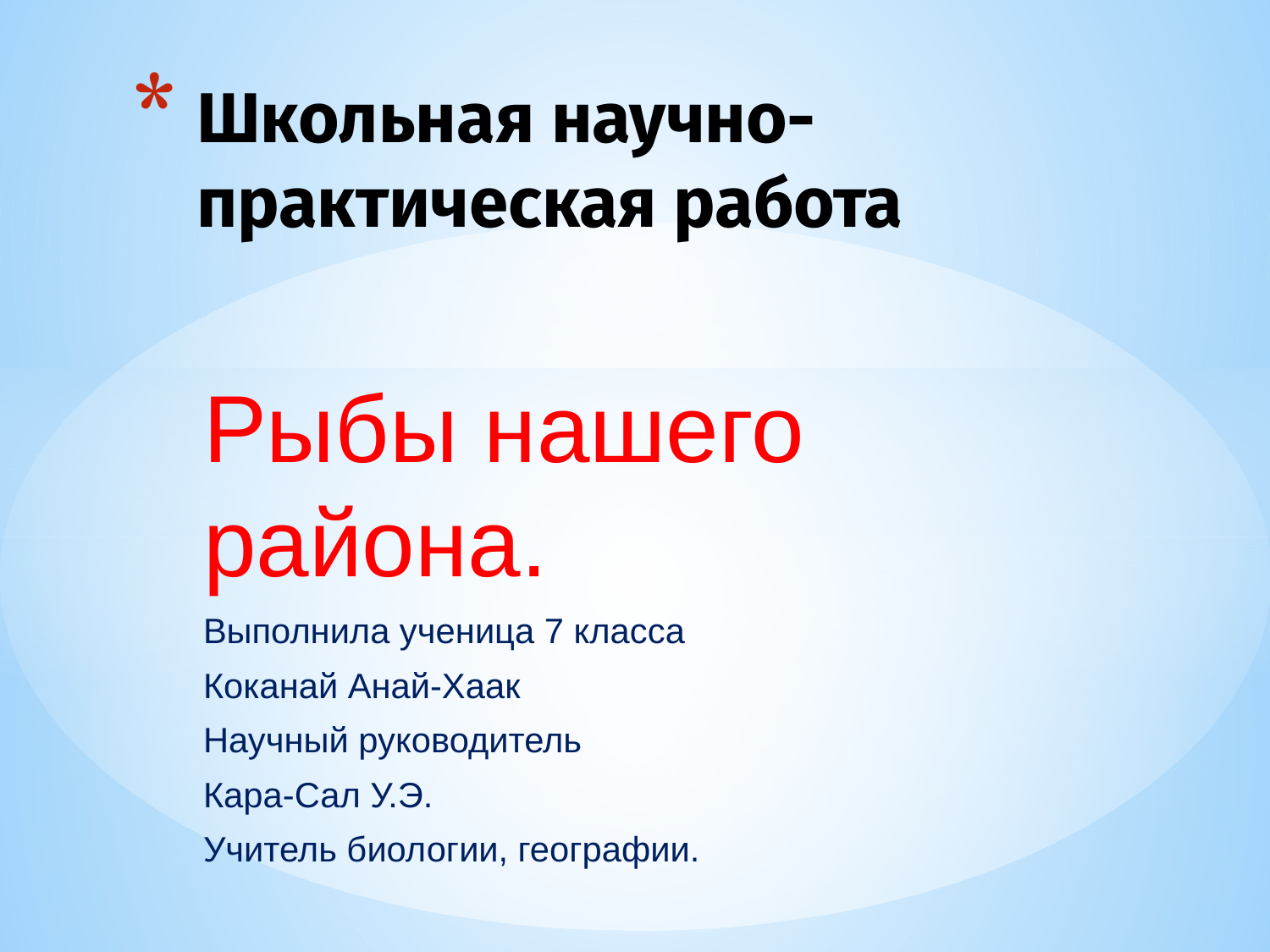

# Школьная научно-практическая работа

Рыбы нашего района.
Выполнила ученица 7 класса
Коканай Анай-Хаак
Научный руководитель
Кара-Сал У.Э.
Учитель биологии, географии.